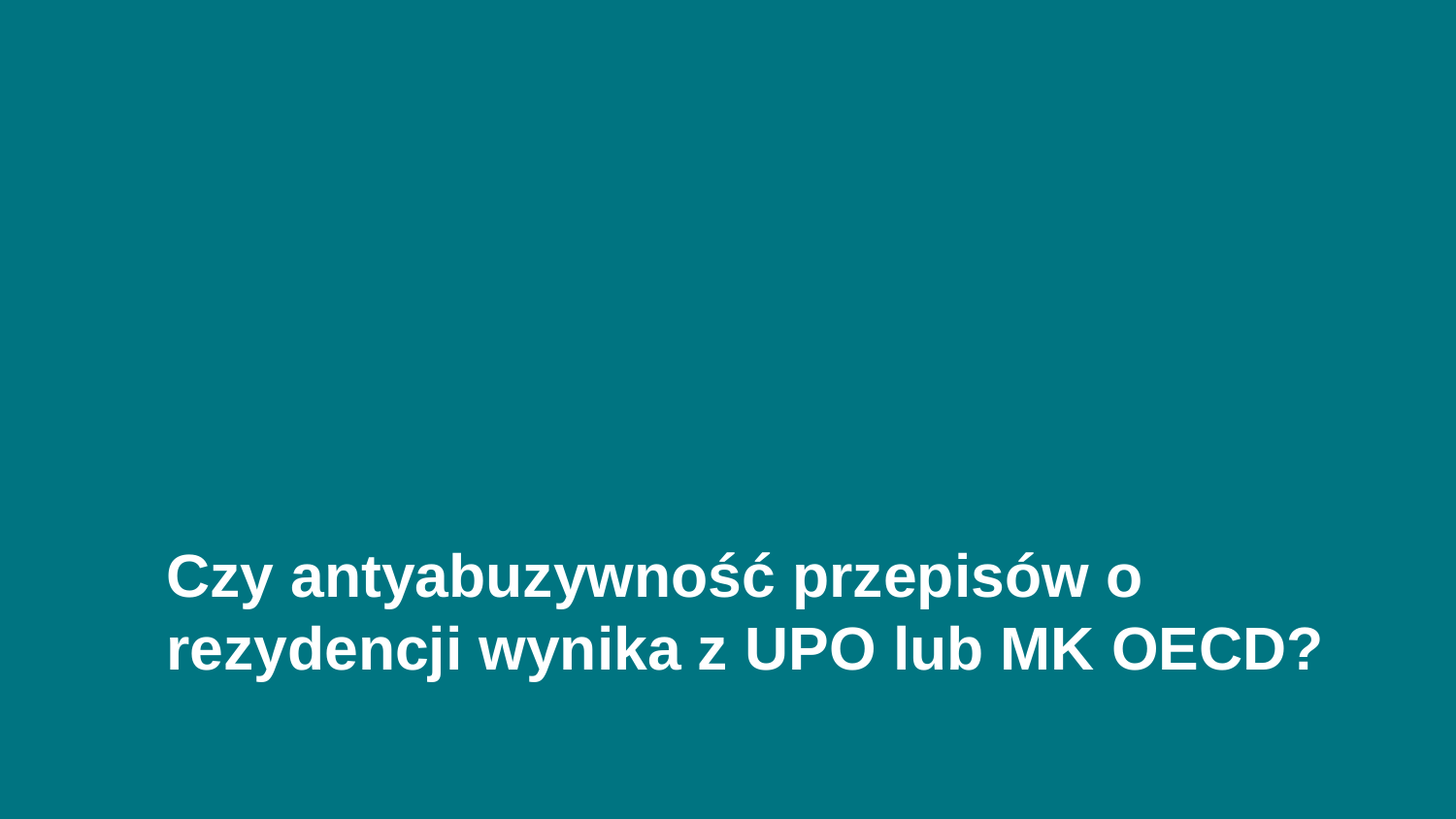

# Czy antyabuzywność przepisów o rezydencji wynika z UPO lub MK OECD?